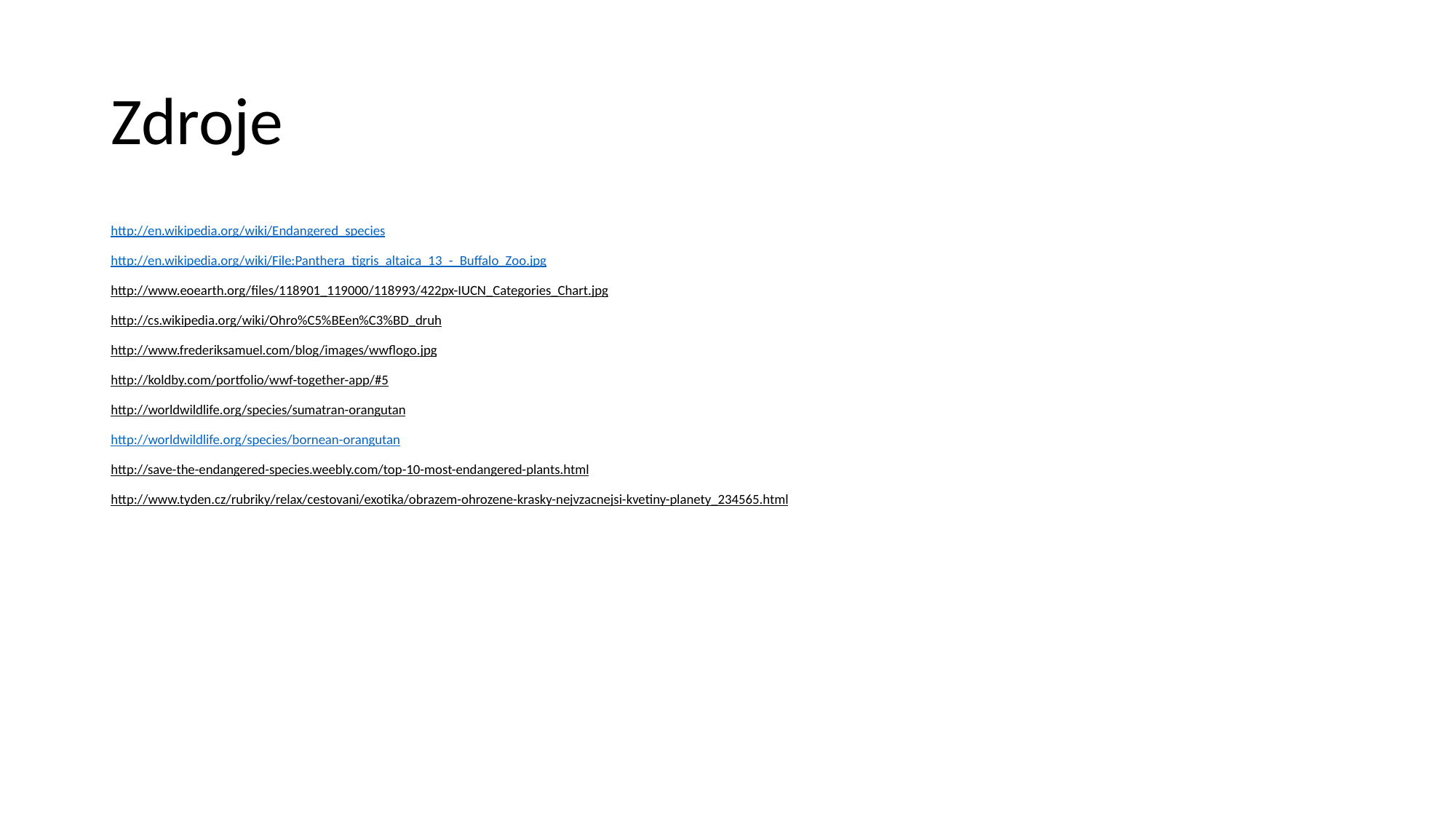

# Zdroje
http://en.wikipedia.org/wiki/Endangered_species
http://en.wikipedia.org/wiki/File:Panthera_tigris_altaica_13_-_Buffalo_Zoo.jpg
http://www.eoearth.org/files/118901_119000/118993/422px-IUCN_Categories_Chart.jpg
http://cs.wikipedia.org/wiki/Ohro%C5%BEen%C3%BD_druh
http://www.frederiksamuel.com/blog/images/wwflogo.jpg
http://koldby.com/portfolio/wwf-together-app/#5
http://worldwildlife.org/species/sumatran-orangutan
http://worldwildlife.org/species/bornean-orangutan
http://save-the-endangered-species.weebly.com/top-10-most-endangered-plants.html
http://www.tyden.cz/rubriky/relax/cestovani/exotika/obrazem-ohrozene-krasky-nejvzacnejsi-kvetiny-planety_234565.html